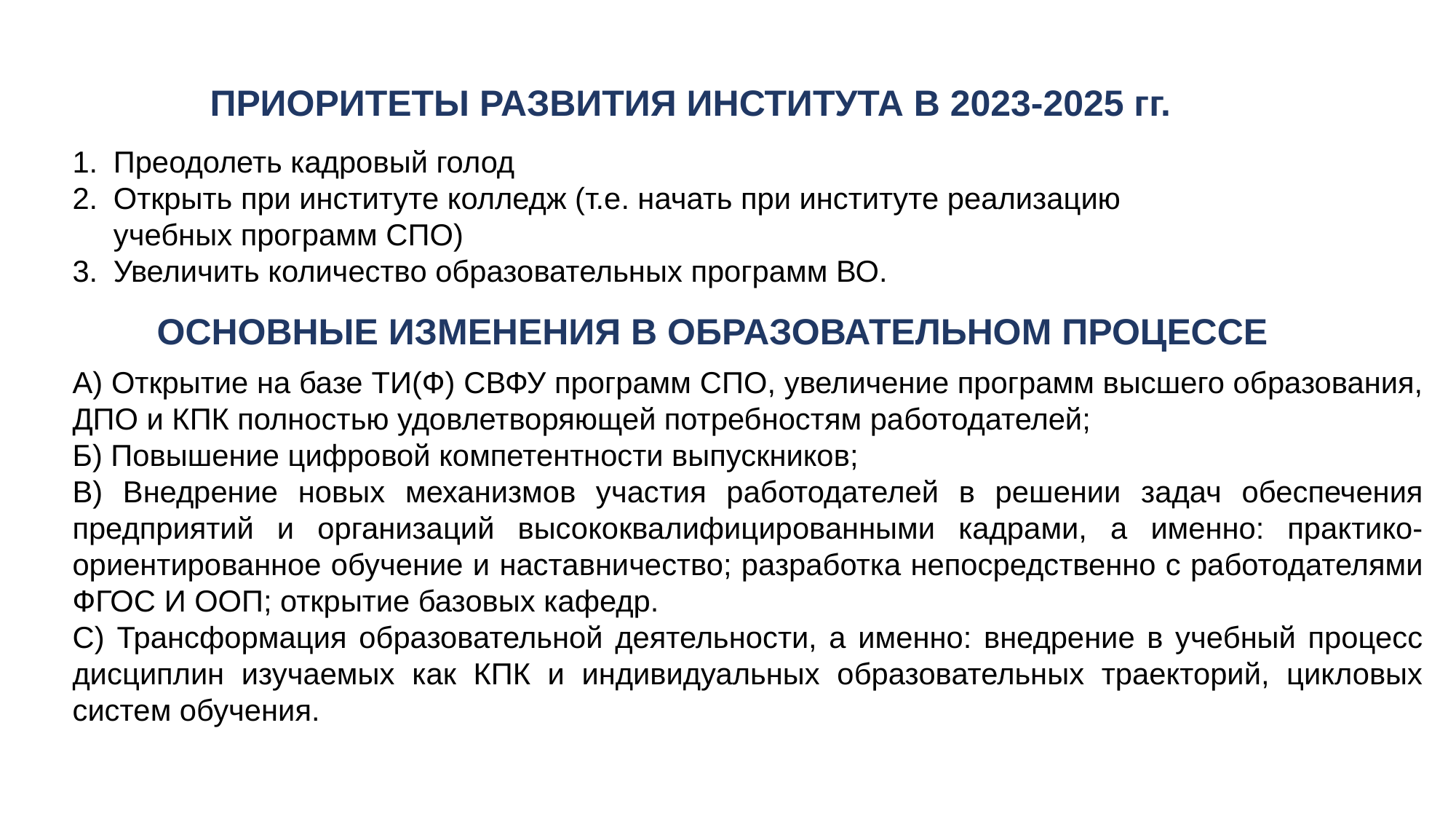

ПРИОРИТЕТЫ РАЗВИТИЯ ИНСТИТУТА В 2023-2025 гг.
Преодолеть кадровый голод
Открыть при институте колледж (т.е. начать при институте реализацию учебных программ СПО)
Увеличить количество образовательных программ ВО.
ОСНОВНЫЕ ИЗМЕНЕНИЯ В ОБРАЗОВАТЕЛЬНОМ ПРОЦЕССЕ
А) Открытие на базе ТИ(Ф) СВФУ программ СПО, увеличение программ высшего образования, ДПО и КПК полностью удовлетворяющей потребностям работодателей;
Б) Повышение цифровой компетентности выпускников;
В) Внедрение новых механизмов участия работодателей в решении задач обеспечения предприятий и организаций высококвалифицированными кадрами, а именно: практико-ориентированное обучение и наставничество; разработка непосредственно с работодателями ФГОС И ООП; открытие базовых кафедр.
С) Трансформация образовательной деятельности, а именно: внедрение в учебный процесс дисциплин изучаемых как КПК и индивидуальных образовательных траекторий, цикловых систем обучения.